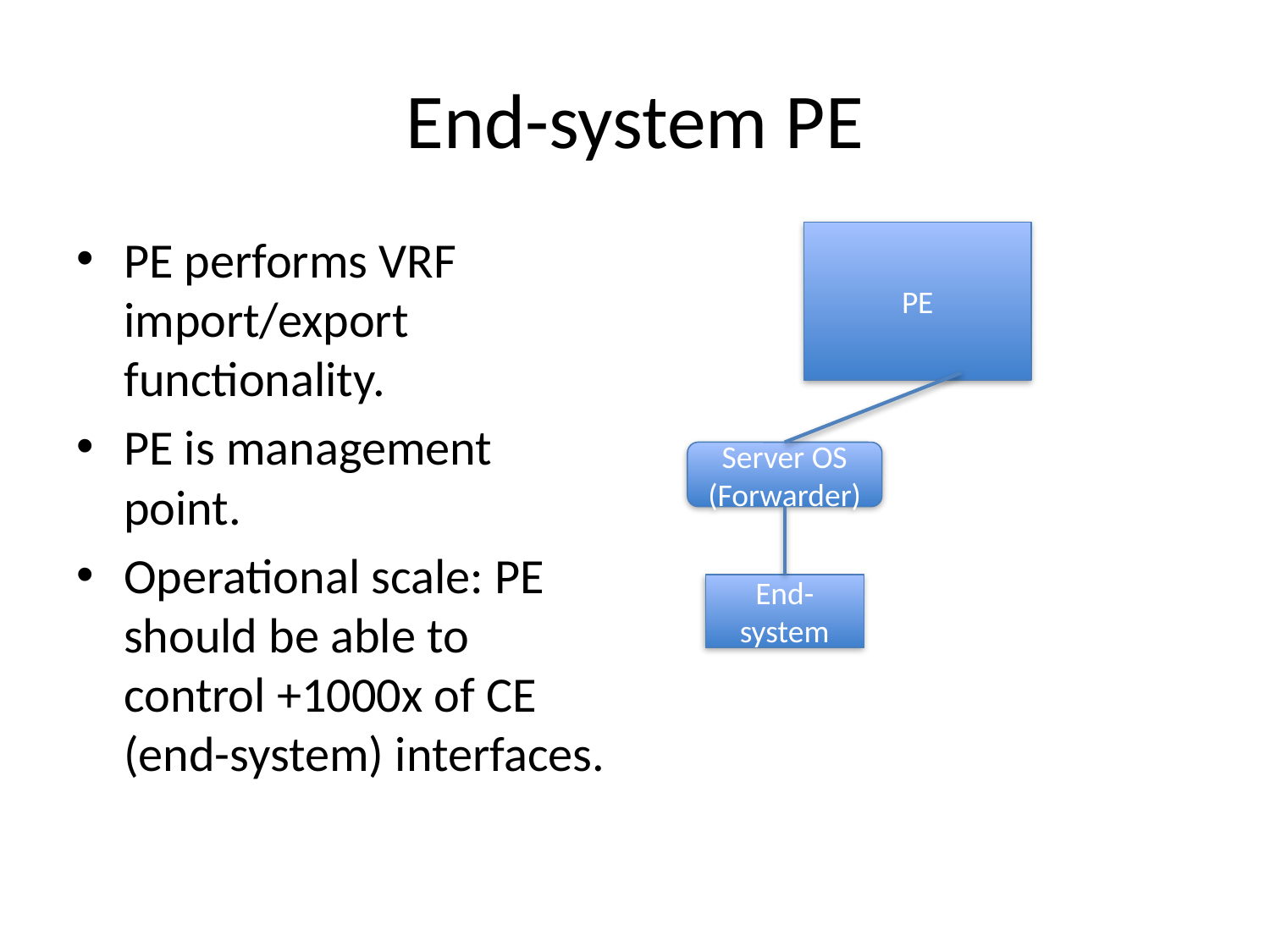

# End-system PE
PE performs VRF import/export functionality.
PE is management point.
Operational scale: PE should be able to control +1000x of CE (end-system) interfaces.
PE
Server OS (Forwarder)
End-system